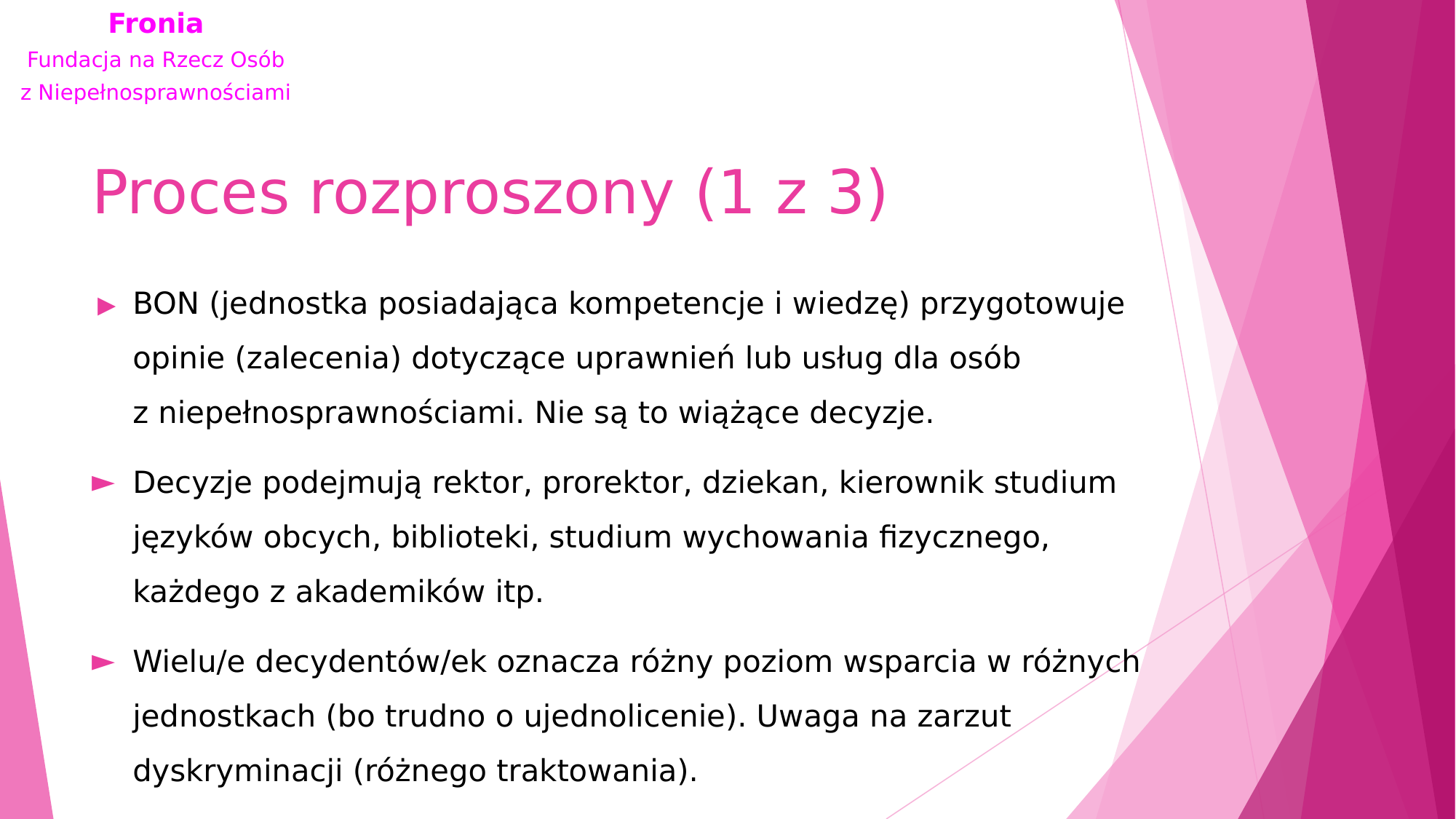

# Proces rozproszony (1 z 3)
BON (jednostka posiadająca kompetencje i wiedzę) przygotowuje opinie (zalecenia) dotyczące uprawnień lub usług dla osób z niepełnosprawnościami. Nie są to wiążące decyzje.
Decyzje podejmują rektor, prorektor, dziekan, kierownik studium języków obcych, biblioteki, studium wychowania fizycznego, każdego z akademików itp.
Wielu/e decydentów/ek oznacza różny poziom wsparcia w różnych jednostkach (bo trudno o ujednolicenie). Uwaga na zarzut dyskryminacji (różnego traktowania).